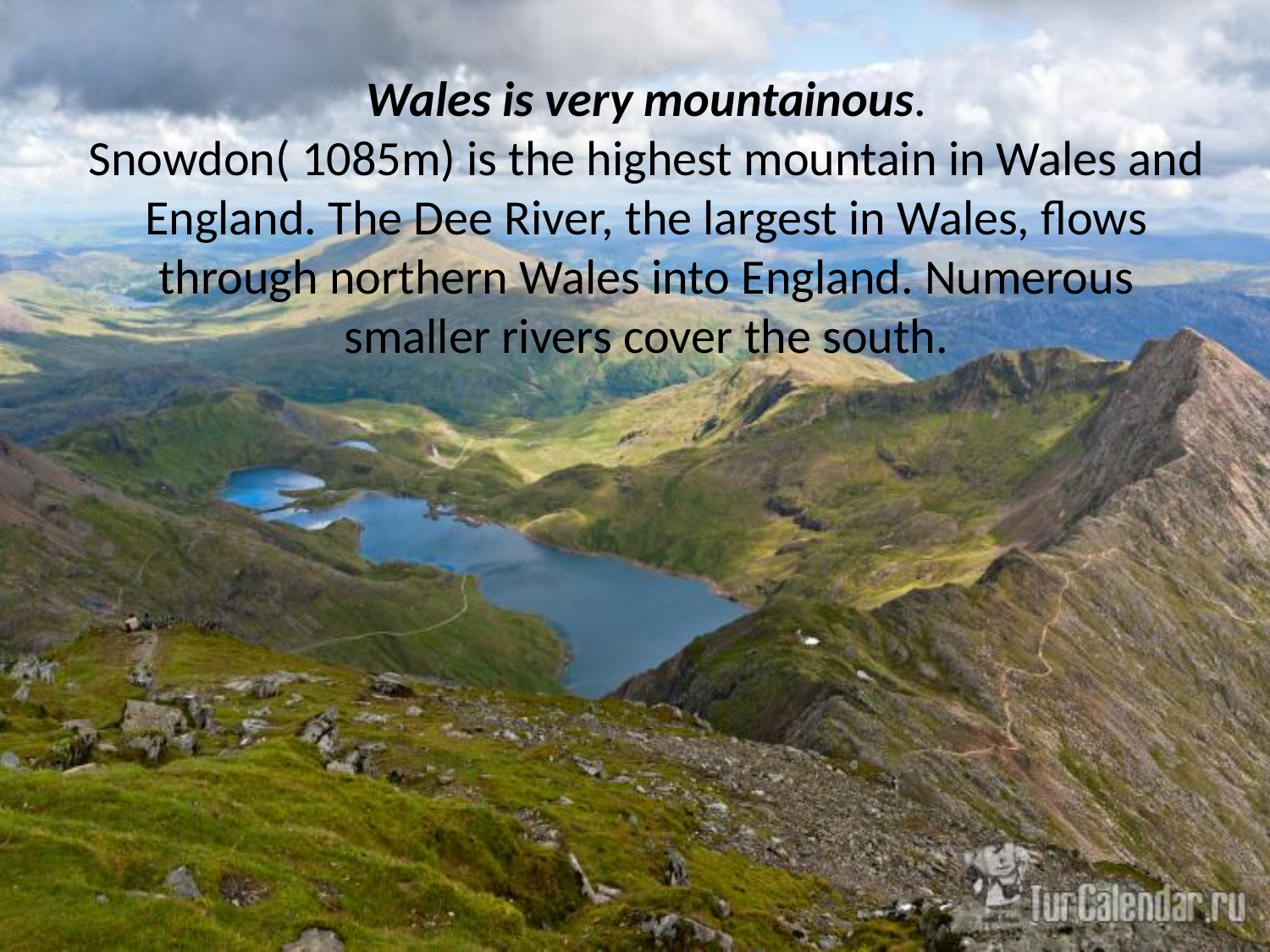

# Wales is very mountainous. Snowdon( 1085m) is the highest mountain in Wales and England. The Dee River, the largest in Wales, flows through northern Wales into England. Numerous smaller rivers cover the south.